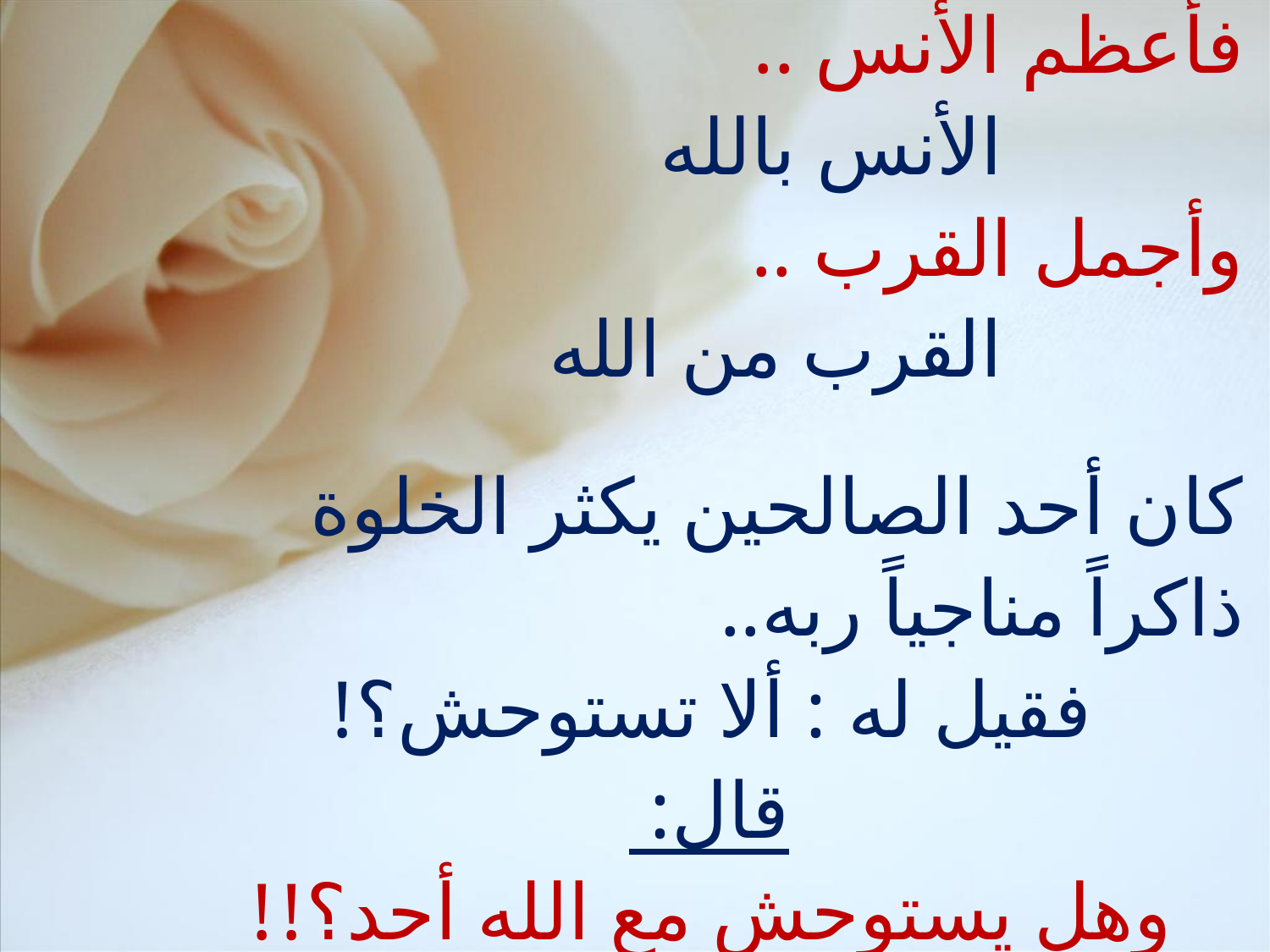

فأعظم الأنس ..
            الأنس بالله
وأجمل القرب ..
            القرب من الله

كان أحد الصالحين يكثر الخلوة
ذاكراً مناجياً ربه..
فقيل له : ألا تستوحش؟!
قال:
وهل يستوحش مع الله أحد؟!!